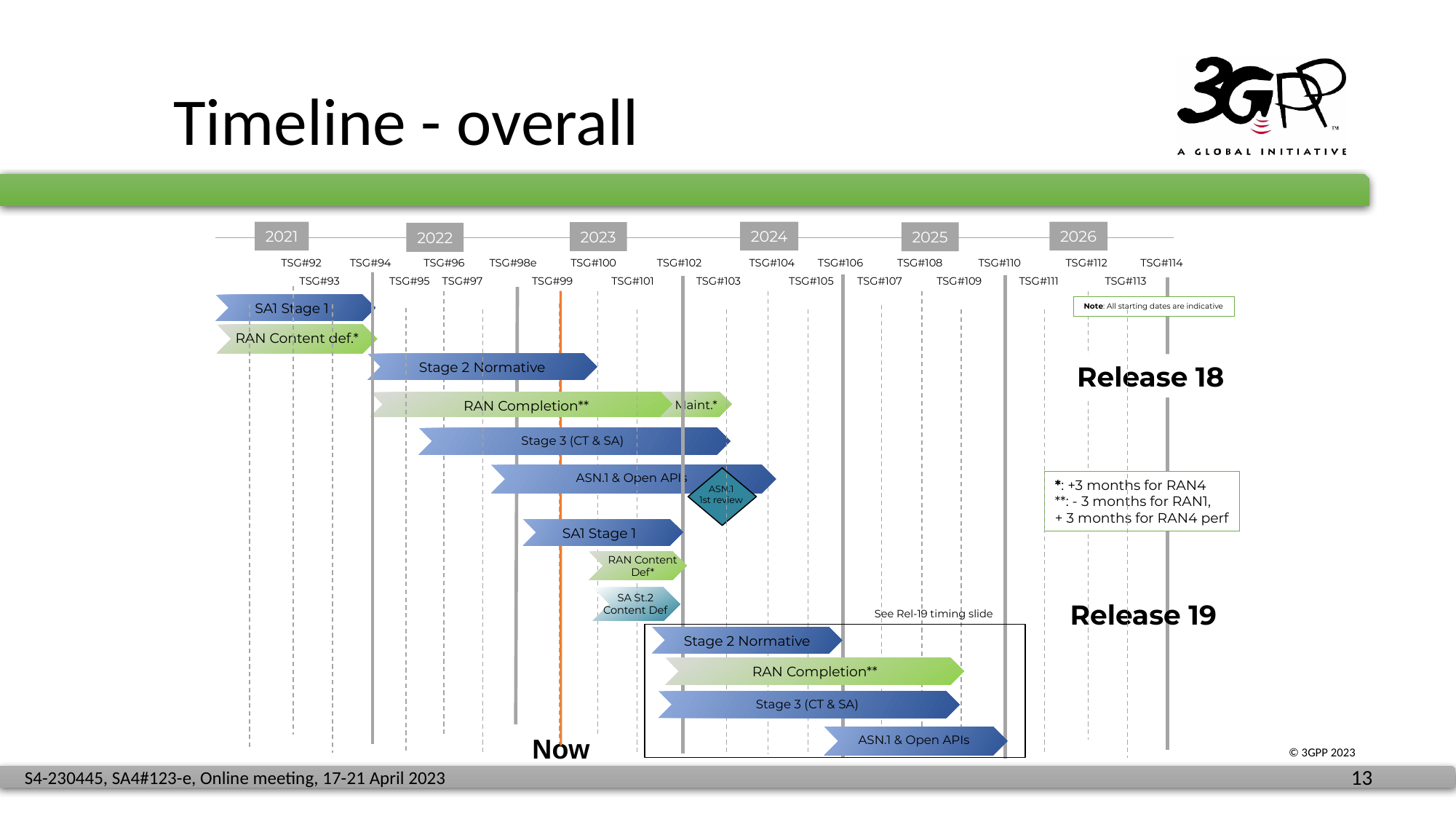

# Timeline - overall
2021
2024
2026
2023
2025
2022
TSG#92
TSG#94
TSG#96
TSG#98e
TSG#100
TSG#102
TSG#104
TSG#106
TSG#108
TSG#110
TSG#112
TSG#114
TSG#93
TSG#95
TSG#97
TSG#99
TSG#101
TSG#103
TSG#105
TSG#107
TSG#109
TSG#111
TSG#113
SA1 Stage 1
Note: All starting dates are indicative
RAN Content def.*
Stage 2 Normative
Release 18
Maint.*
RAN Completion**
Stage 3 (CT & SA)
ASN.1 & Open APIs

ASN.1
1st review
*: +3 months for RAN4
**: - 3 months for RAN1,
+ 3 months for RAN4 perf
SA1 Stage 1
RAN Content Def*

SA St.2 Content Def

Release 19
See Rel-19 timing slide

Stage 2 Normative
RAN Completion**
Stage 3 (CT & SA)
Now
ASN.1 & Open APIs